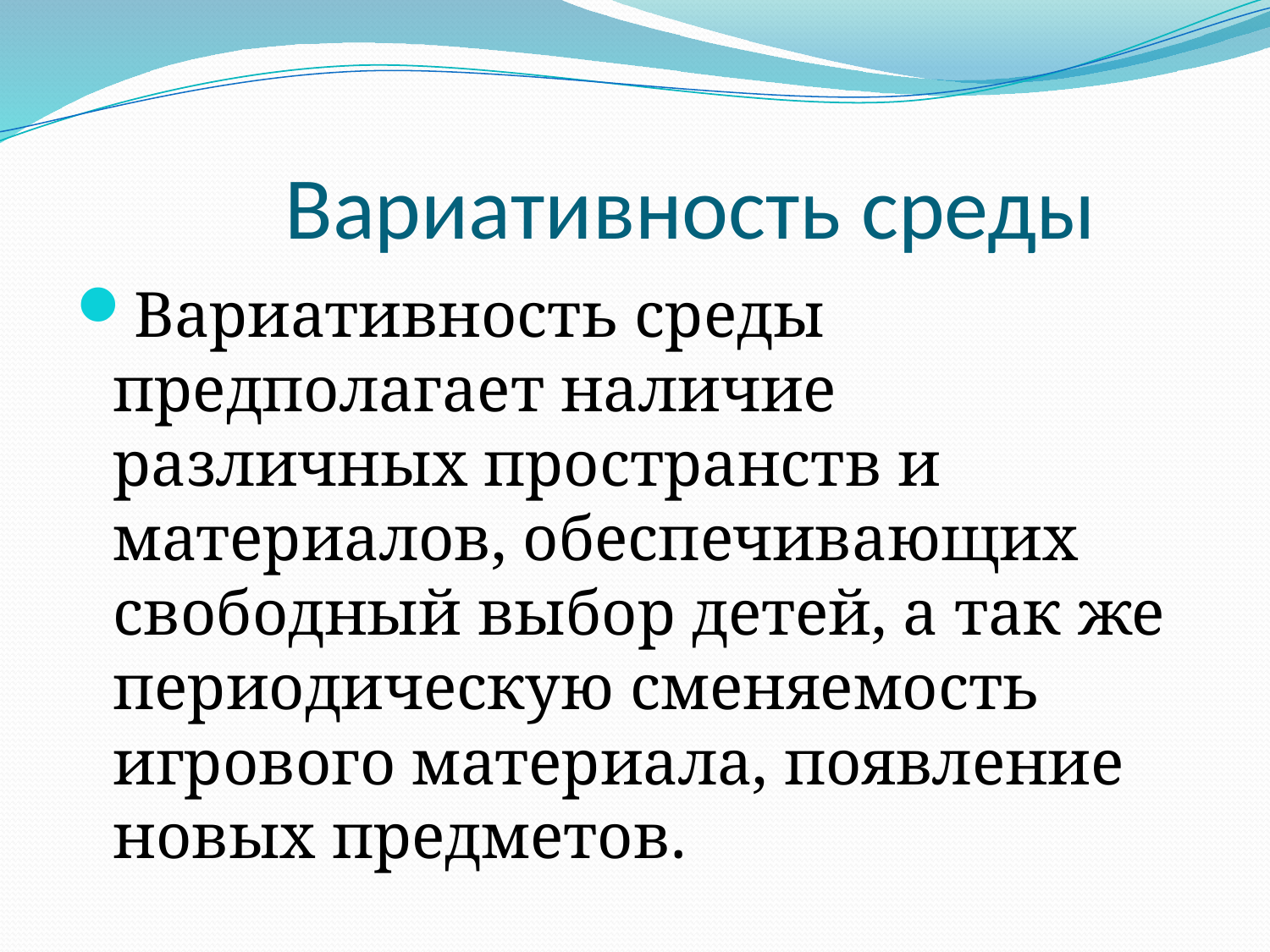

# Вариативность среды
Вариативность среды предполагает наличие различных пространств и материалов, обеспечивающих свободный выбор детей, а так же периодическую сменяемость игрового материала, появление новых предметов.